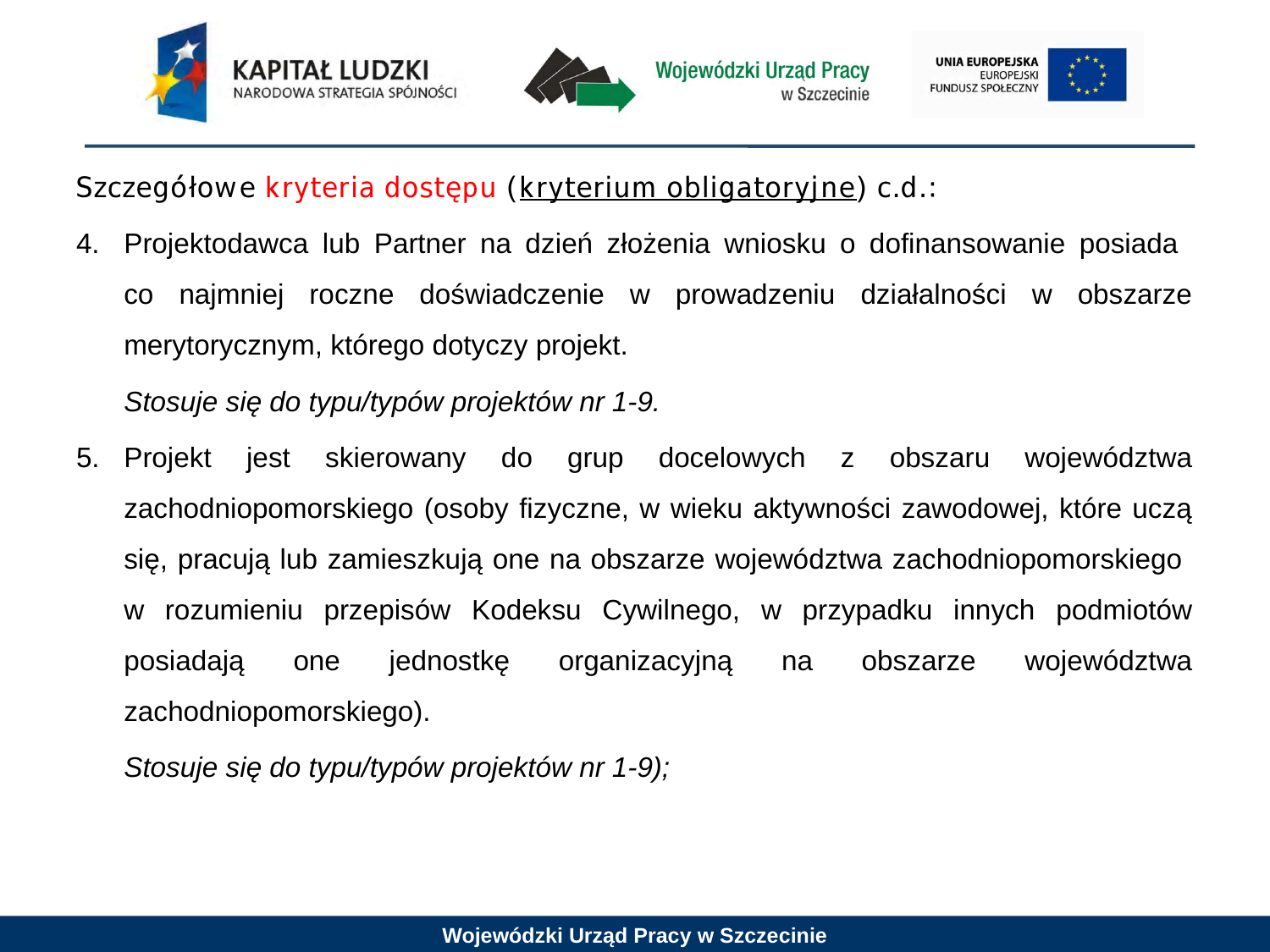

Szczegółowe kryteria dostępu (kryterium obligatoryjne) c.d.:
4.	Projektodawca lub Partner na dzień złożenia wniosku o dofinansowanie posiada
co najmniej roczne doświadczenie w prowadzeniu działalności w obszarze merytorycznym, którego dotyczy projekt.
	Stosuje się do typu/typów projektów nr 1-9.
5.	Projekt jest skierowany do grup docelowych z obszaru województwa zachodniopomorskiego (osoby fizyczne, w wieku aktywności zawodowej, które uczą się, pracują lub zamieszkują one na obszarze województwa zachodniopomorskiego
w rozumieniu przepisów Kodeksu Cywilnego, w przypadku innych podmiotów posiadają one jednostkę organizacyjną na obszarze województwa zachodniopomorskiego).
	Stosuje się do typu/typów projektów nr 1-9);